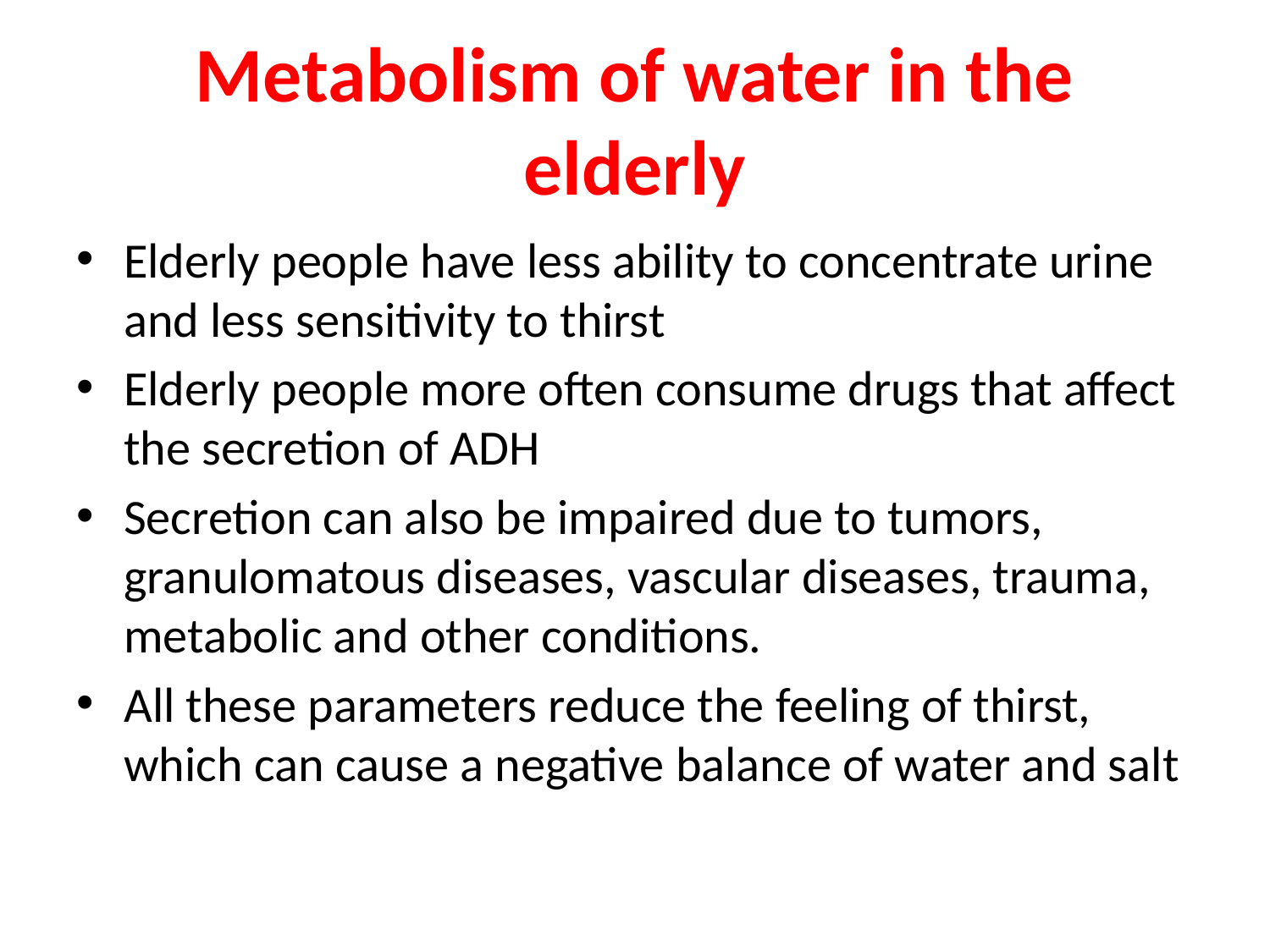

# Metabolism of water in the elderly
Elderly people have less ability to concentrate urine and less sensitivity to thirst
Elderly people more often consume drugs that affect the secretion of ADH
Secretion can also be impaired due to tumors, granulomatous diseases, vascular diseases, trauma, metabolic and other conditions.
All these parameters reduce the feeling of thirst, which can cause a negative balance of water and salt